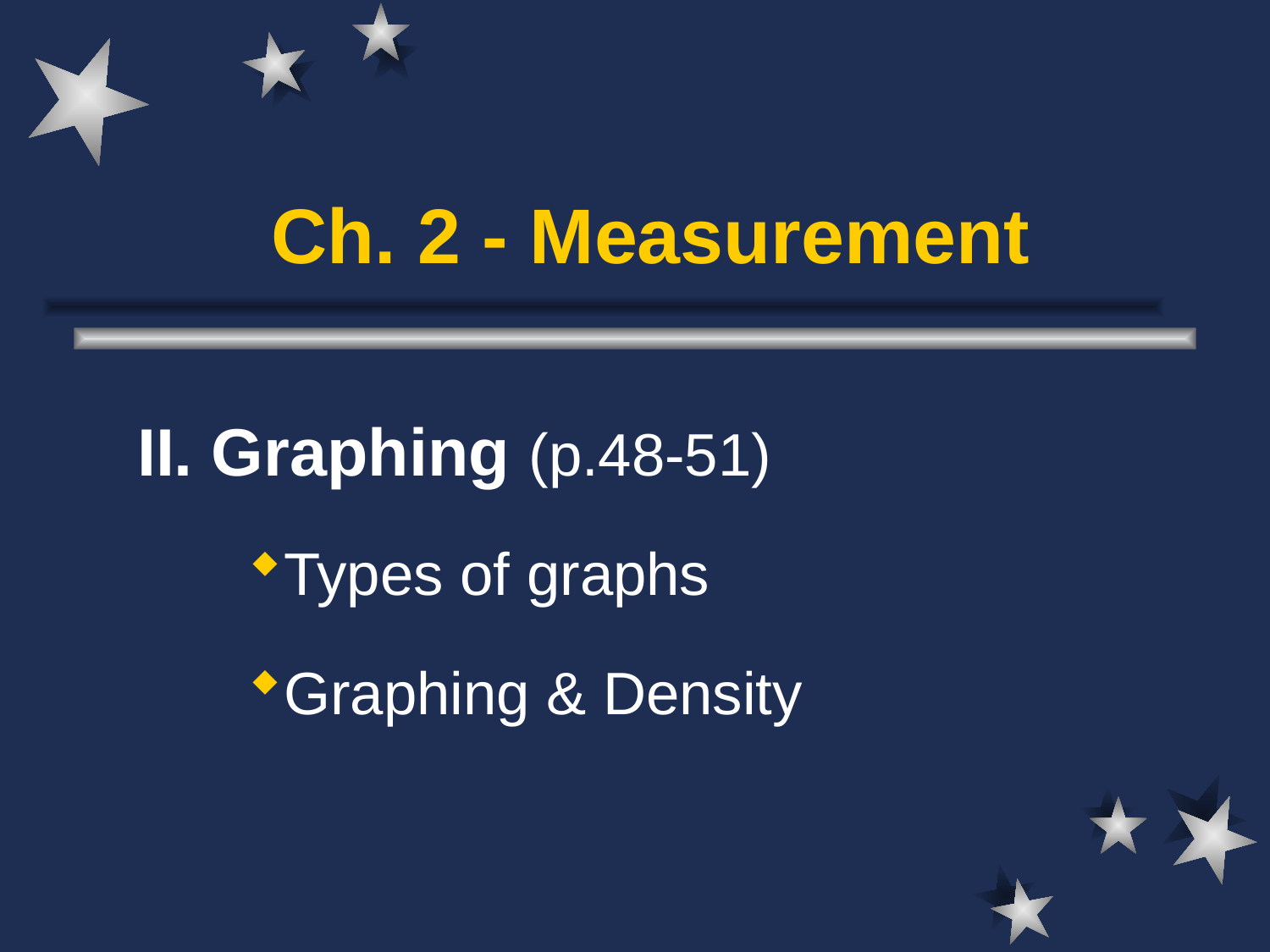

# Ch. 2 - Measurement
II. Graphing (p.48-51)
Types of graphs
Graphing & Density